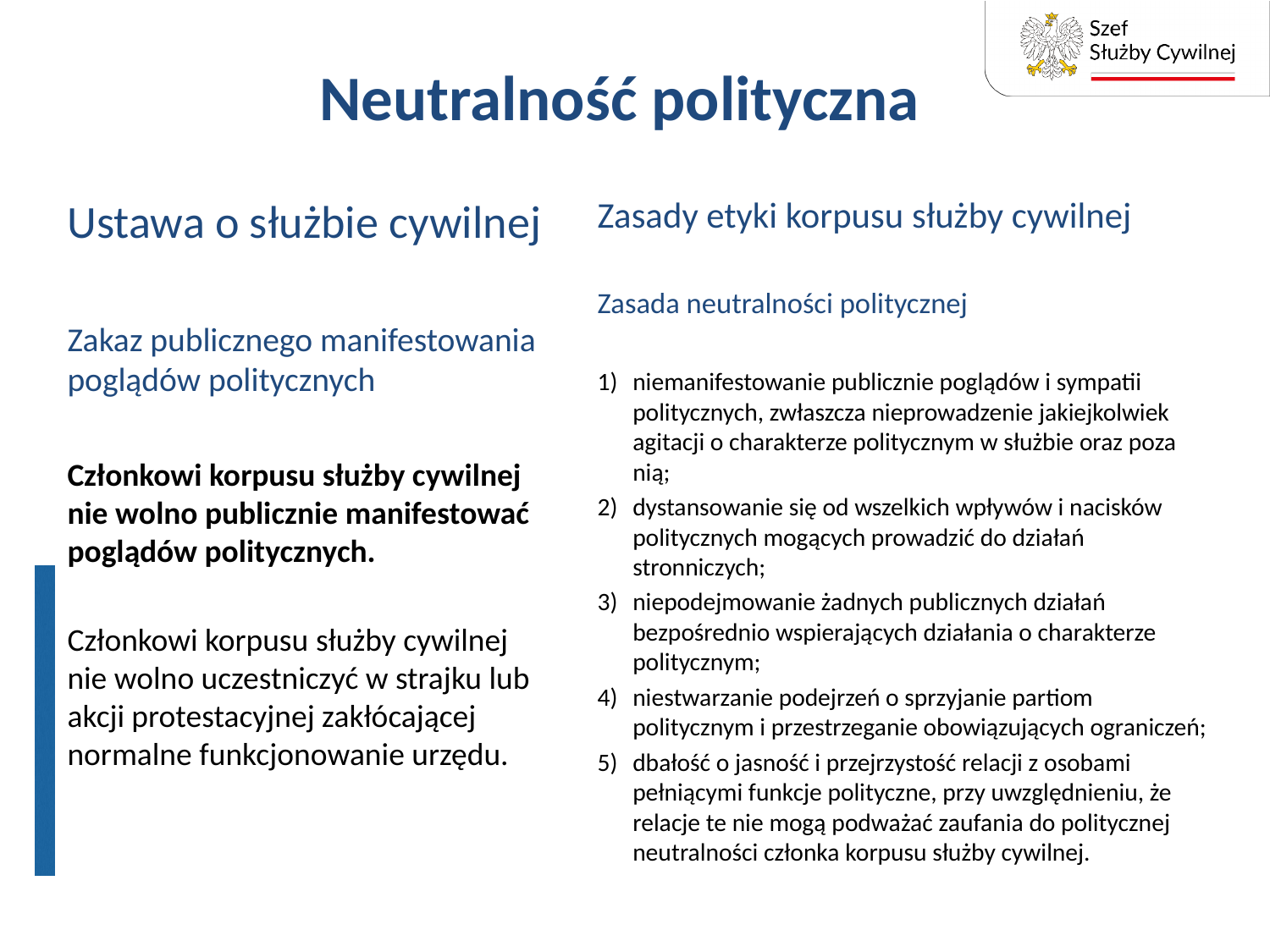

# Neutralność polityczna
Zasady etyki korpusu służby cywilnej
Zasada neutralności politycznej

1) 	niemanifestowanie publicznie poglądów i sympatii politycznych, zwłaszcza nieprowadzenie jakiejkolwiek agitacji o charakterze politycznym w służbie oraz poza nią;
2) 	dystansowanie się od wszelkich wpływów i nacisków politycznych mogących prowadzić do działań stronniczych;
3) 	niepodejmowanie żadnych publicznych działań bezpośrednio wspierających działania o charakterze politycznym;
4) 	niestwarzanie podejrzeń o sprzyjanie partiom politycznym i przestrzeganie obowiązujących ograniczeń;
5) 	dbałość o jasność i przejrzystość relacji z osobami pełniącymi funkcje polityczne, przy uwzględnieniu, że relacje te nie mogą podważać zaufania do politycznej neutralności członka korpusu służby cywilnej.
Ustawa o służbie cywilnej

Zakaz publicznego manifestowania poglądów politycznych

Członkowi korpusu służby cywilnej nie wolno publicznie manifestować poglądów politycznych.

Członkowi korpusu służby cywilnej nie wolno uczestniczyć w strajku lub akcji protestacyjnej zakłócającej normalne funkcjonowanie urzędu.